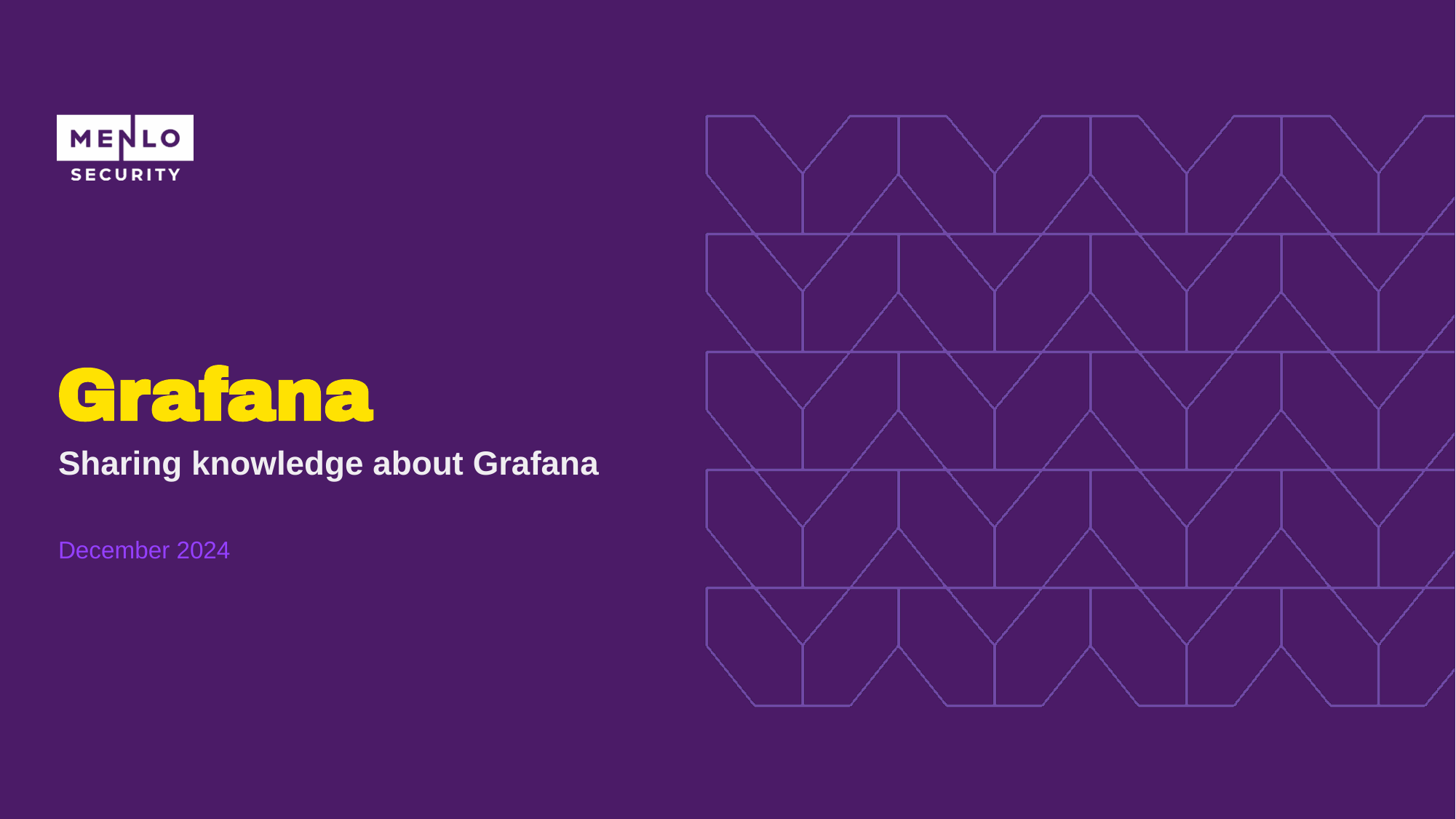

# Grafana
Sharing knowledge about Grafana

December 2024